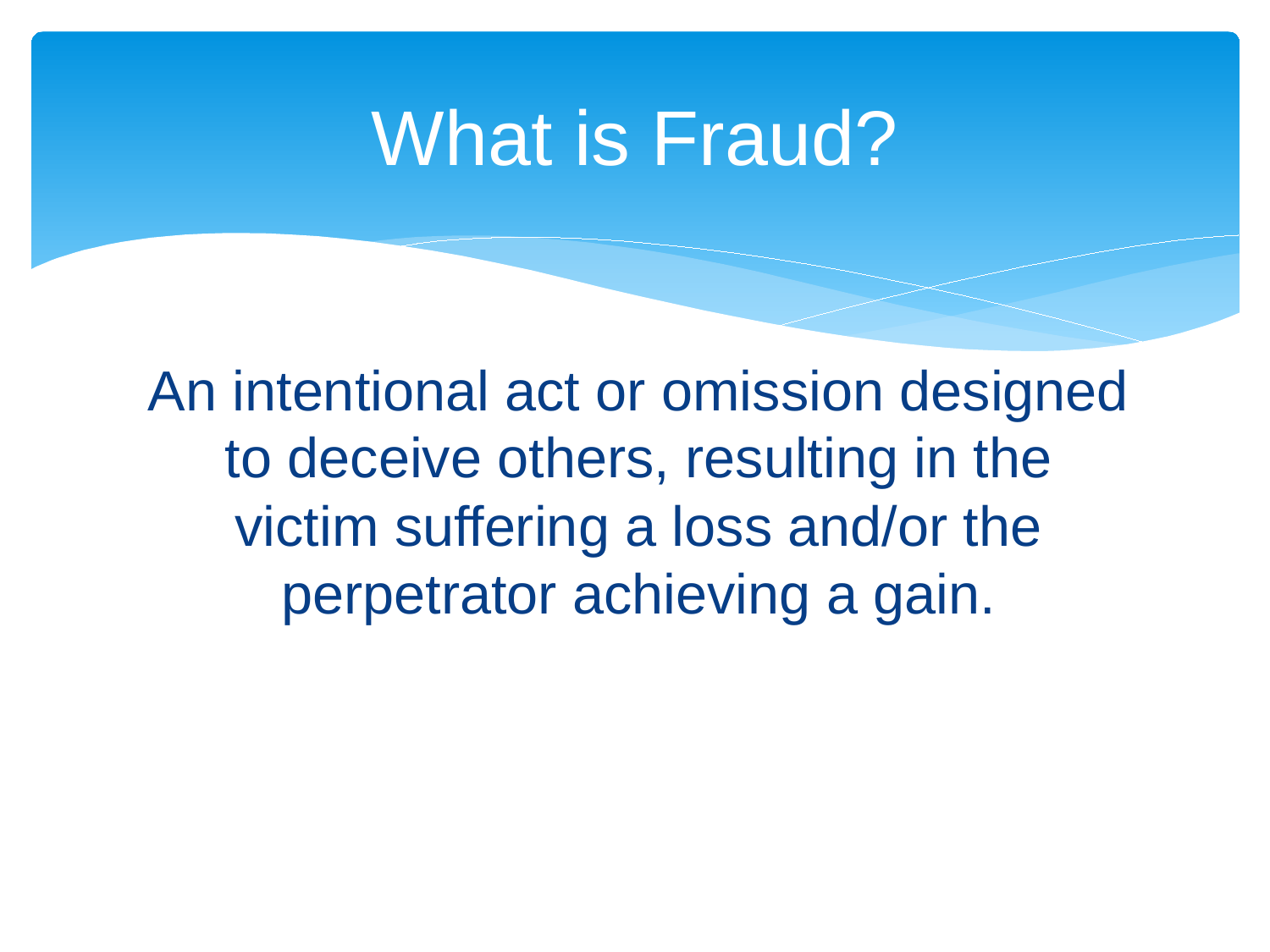

# What is Fraud?

An intentional act or omission designed to deceive others, resulting in the victim suffering a loss and/or the perpetrator achieving a gain.